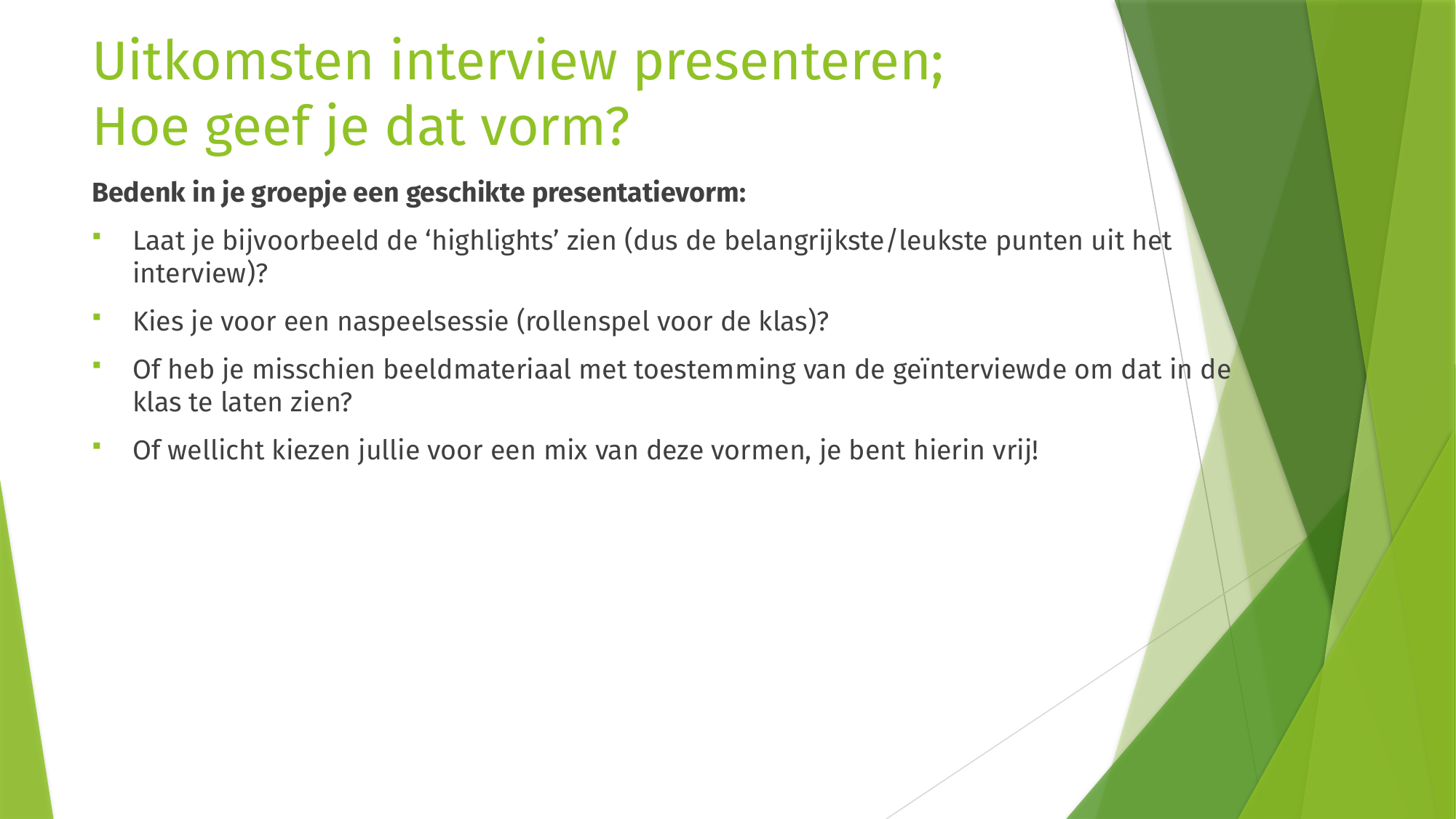

# Uitkomsten interview presenteren; Hoe geef je dat vorm?

Bedenk in je groepje een geschikte presentatievorm:
Laat je bijvoorbeeld de ‘highlights’ zien (dus de belangrijkste/leukste punten uit het interview)?
Kies je voor een naspeelsessie (rollenspel voor de klas)?
Of heb je misschien beeldmateriaal met toestemming van de geïnterviewde om dat in de klas te laten zien?
Of wellicht kiezen jullie voor een mix van deze vormen, je bent hierin vrij!